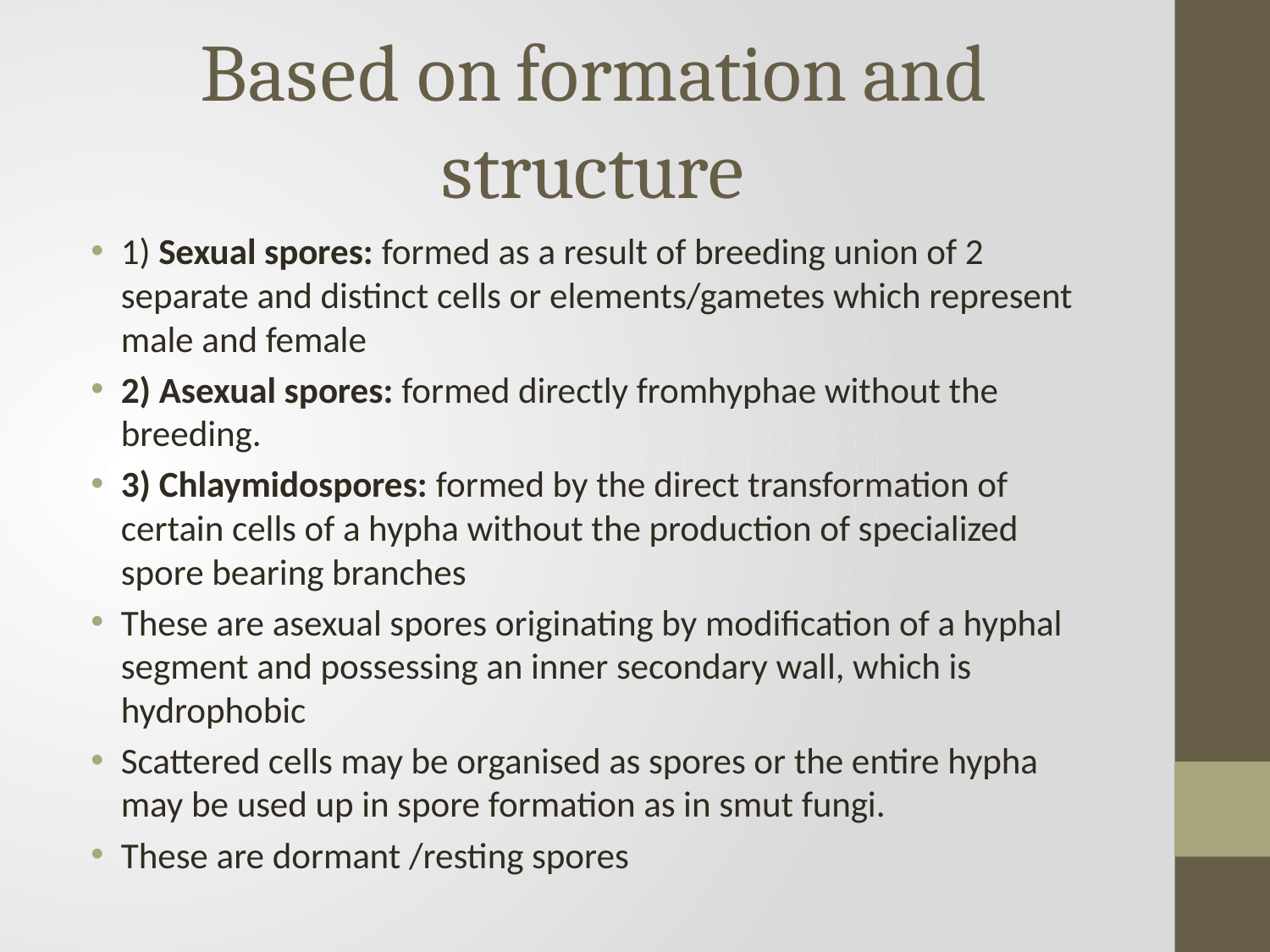

# Based on formation and structure
1) Sexual spores: formed as a result of breeding union of 2 separate and distinct cells or elements/gametes which represent male and female
2) Asexual spores: formed directly fromhyphae without the breeding.
3) Chlaymidospores: formed by the direct transformation of certain cells of a hypha without the production of specialized spore bearing branches
These are asexual spores originating by modification of a hyphal segment and possessing an inner secondary wall, which is hydrophobic
Scattered cells may be organised as spores or the entire hypha may be used up in spore formation as in smut fungi.
These are dormant /resting spores